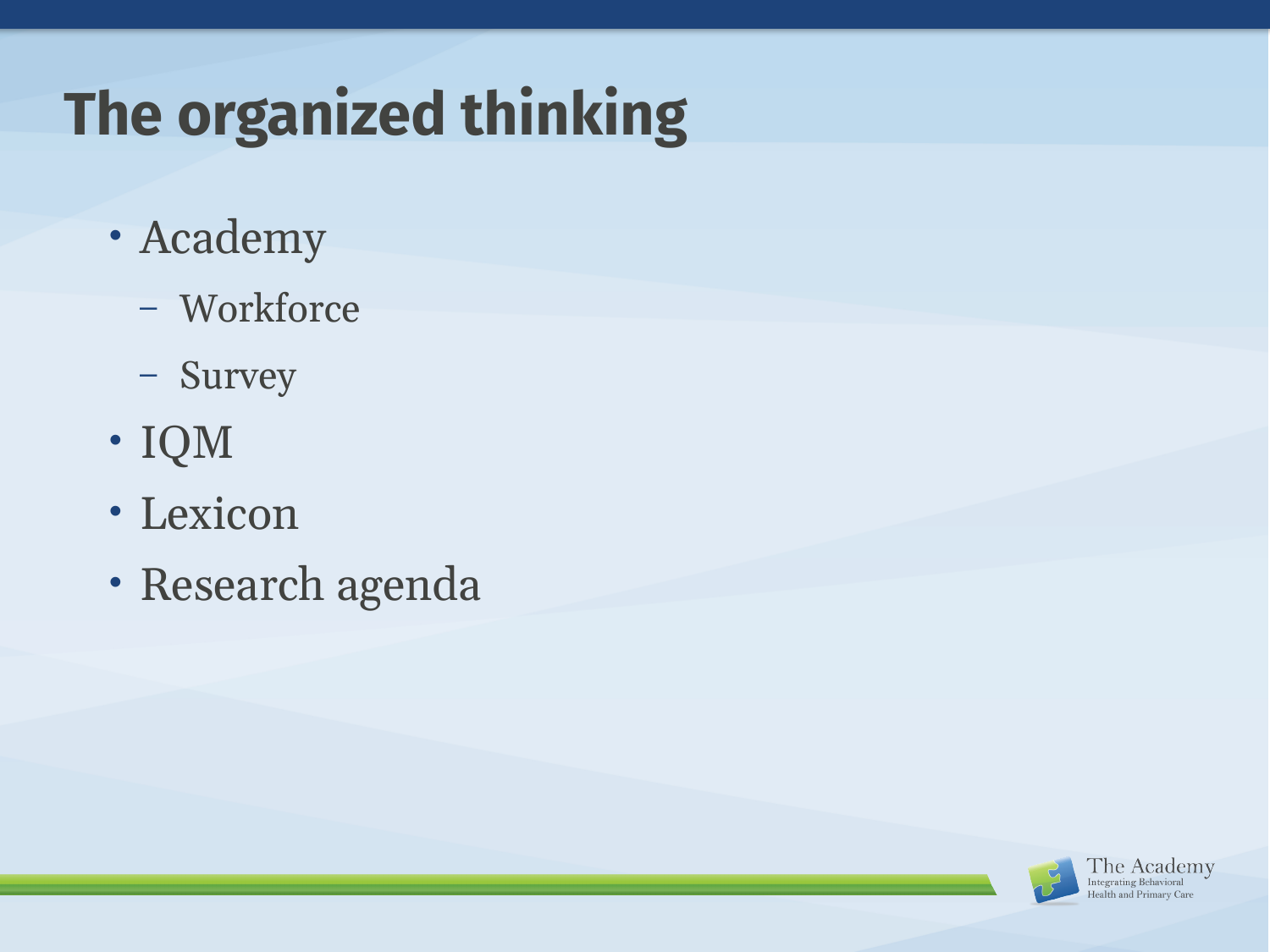

# The organized thinking
Academy
Workforce
Survey
IQM
Lexicon
Research agenda